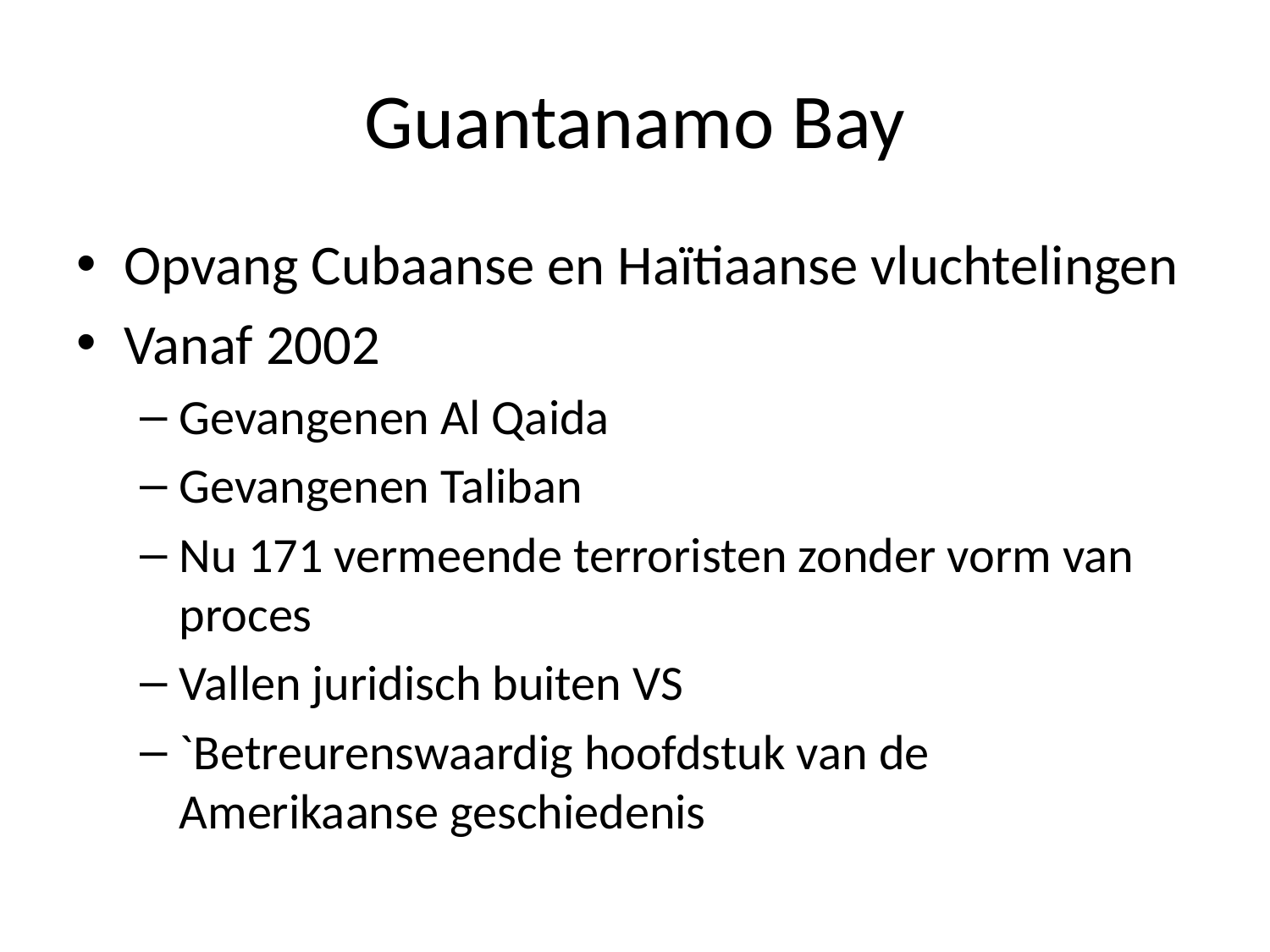

# Guantanamo Bay
Opvang Cubaanse en Haïtiaanse vluchtelingen
Vanaf 2002
Gevangenen Al Qaida
Gevangenen Taliban
Nu 171 vermeende terroristen zonder vorm van proces
Vallen juridisch buiten VS
`Betreurenswaardig hoofdstuk van de Amerikaanse geschiedenis